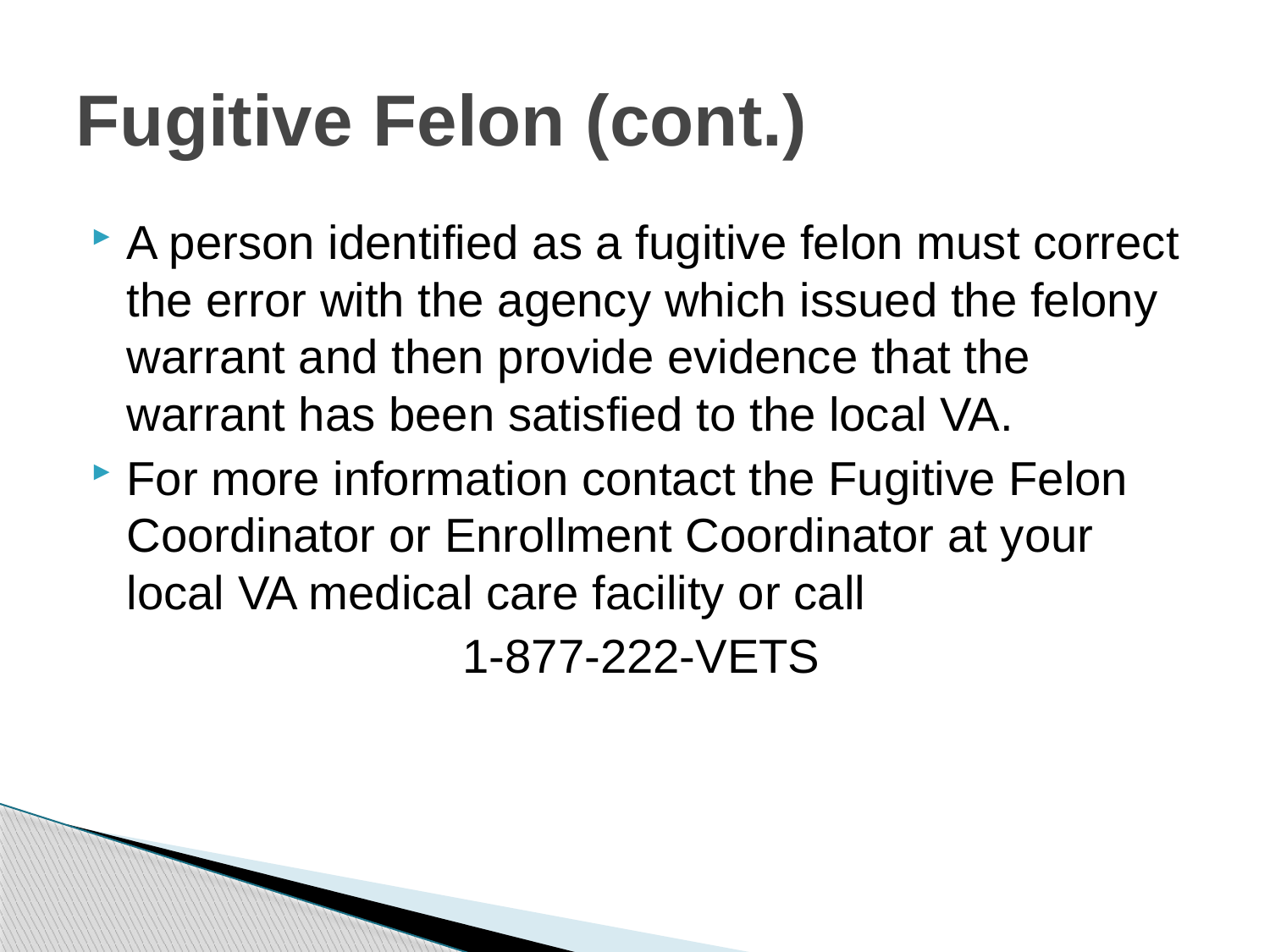

# Fugitive Felon (cont.)
A person identified as a fugitive felon must correct the error with the agency which issued the felony warrant and then provide evidence that the warrant has been satisfied to the local VA.
For more information contact the Fugitive Felon Coordinator or Enrollment Coordinator at your local VA medical care facility or call
                             1-877-222-VETS